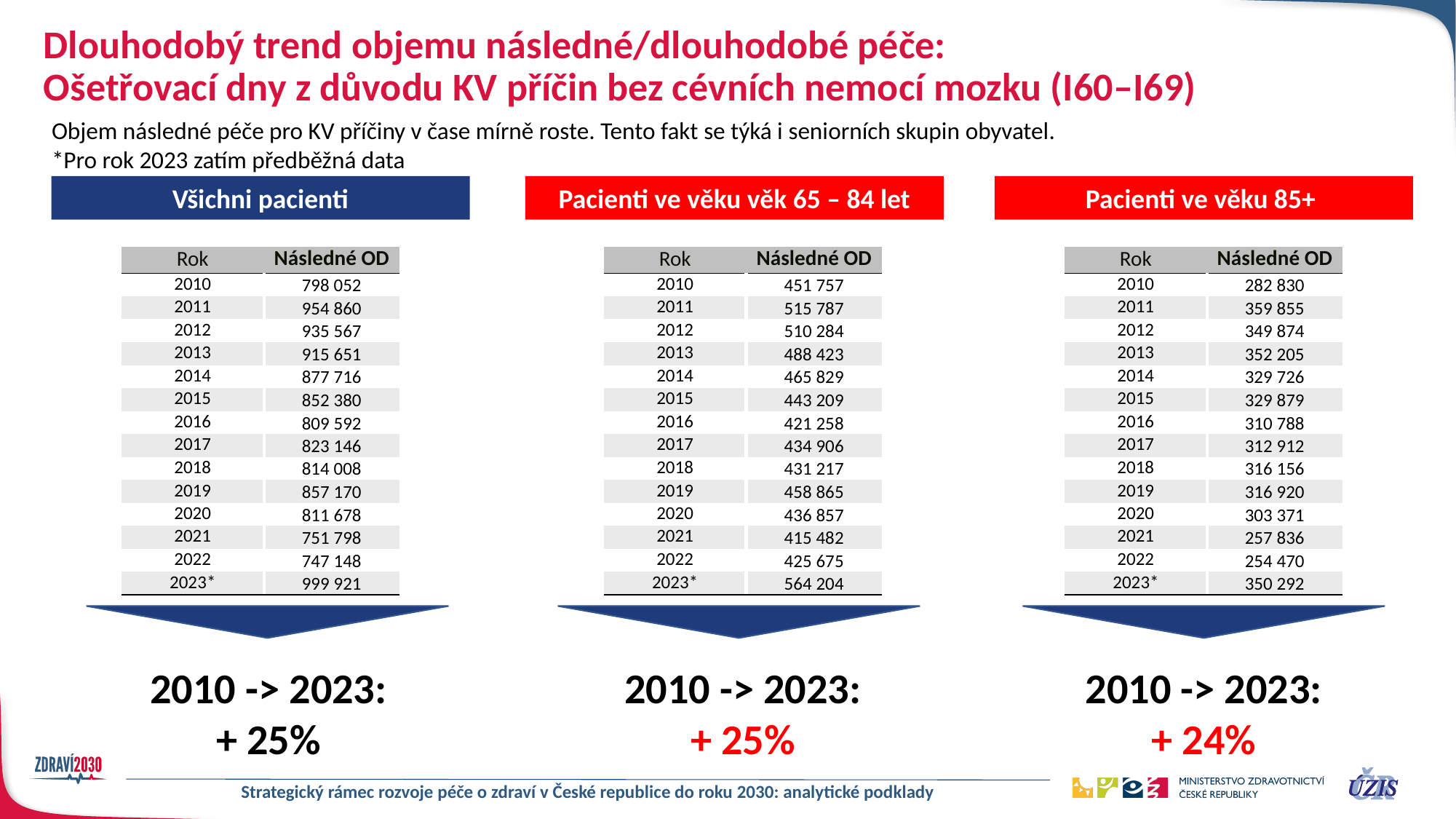

# Dlouhodobý trend objemu následné/dlouhodobé péče: Ošetřovací dny z důvodu KV příčin bez cévních nemocí mozku (I60–I69)
Objem následné péče pro KV příčiny v čase mírně roste. Tento fakt se týká i seniorních skupin obyvatel.
*Pro rok 2023 zatím předběžná data
Všichni pacienti
Pacienti ve věku věk 65 – 84 let
Pacienti ve věku 85+
| Rok | Následné OD |
| --- | --- |
| 2010 | 798 052 |
| 2011 | 954 860 |
| 2012 | 935 567 |
| 2013 | 915 651 |
| 2014 | 877 716 |
| 2015 | 852 380 |
| 2016 | 809 592 |
| 2017 | 823 146 |
| 2018 | 814 008 |
| 2019 | 857 170 |
| 2020 | 811 678 |
| 2021 | 751 798 |
| 2022 | 747 148 |
| 2023\* | 999 921 |
| Rok | Následné OD |
| --- | --- |
| 2010 | 451 757 |
| 2011 | 515 787 |
| 2012 | 510 284 |
| 2013 | 488 423 |
| 2014 | 465 829 |
| 2015 | 443 209 |
| 2016 | 421 258 |
| 2017 | 434 906 |
| 2018 | 431 217 |
| 2019 | 458 865 |
| 2020 | 436 857 |
| 2021 | 415 482 |
| 2022 | 425 675 |
| 2023\* | 564 204 |
| Rok | Následné OD |
| --- | --- |
| 2010 | 282 830 |
| 2011 | 359 855 |
| 2012 | 349 874 |
| 2013 | 352 205 |
| 2014 | 329 726 |
| 2015 | 329 879 |
| 2016 | 310 788 |
| 2017 | 312 912 |
| 2018 | 316 156 |
| 2019 | 316 920 |
| 2020 | 303 371 |
| 2021 | 257 836 |
| 2022 | 254 470 |
| 2023\* | 350 292 |

2010 -> 2023:
+ 25%
2010 -> 2023:
+ 25%
2010 -> 2023:
+ 24%